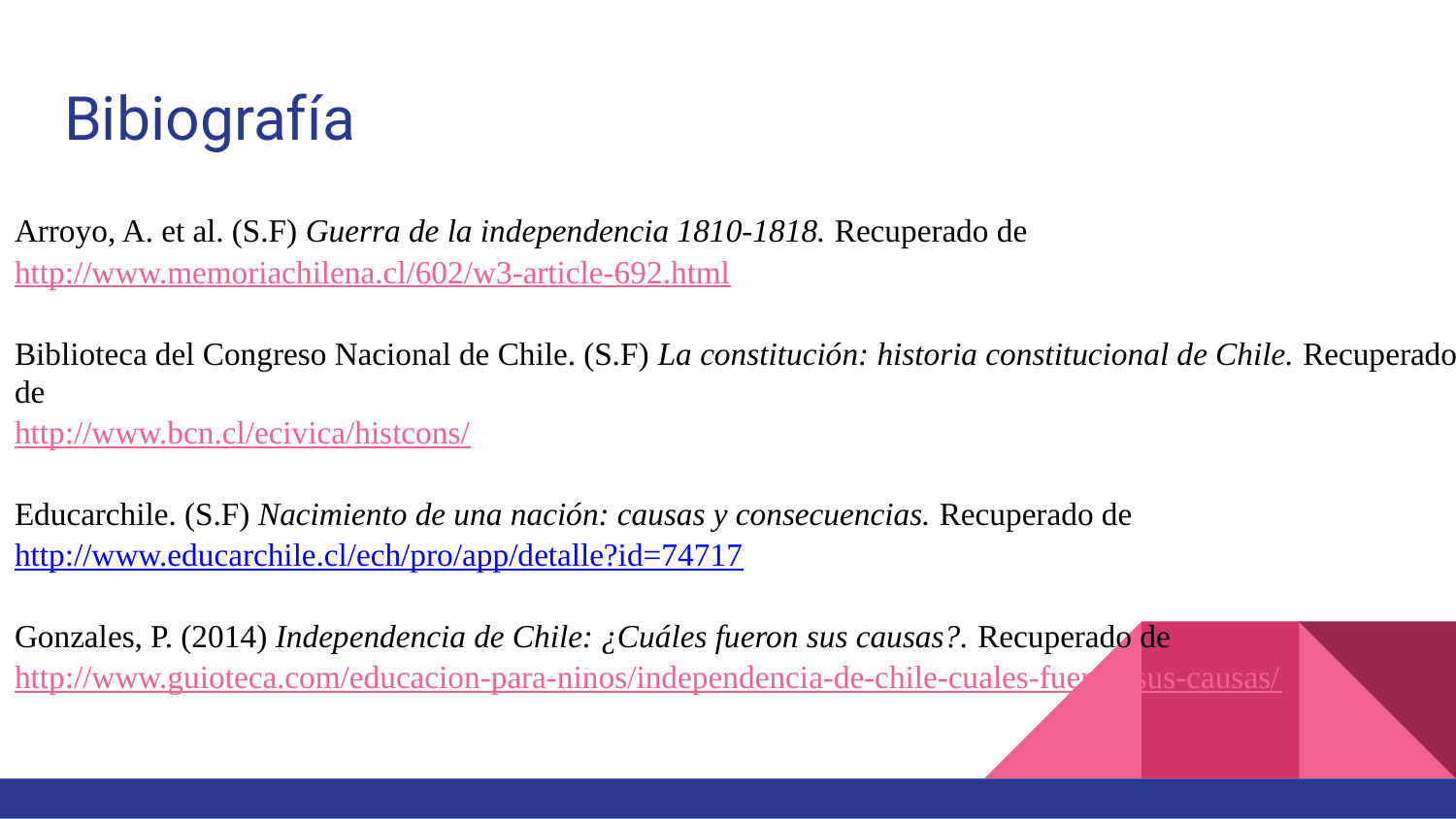

# Bibiografía
Arroyo, A. et al. (S.F) Guerra de la independencia 1810-1818. Recuperado de
http://www.memoriachilena.cl/602/w3-article-692.html

Biblioteca del Congreso Nacional de Chile. (S.F) La constitución: historia constitucional de Chile. Recuperado de
http://www.bcn.cl/ecivica/histcons/

Educarchile. (S.F) Nacimiento de una nación: causas y consecuencias. Recuperado de
http://www.educarchile.cl/ech/pro/app/detalle?id=74717

Gonzales, P. (2014) Independencia de Chile: ¿Cuáles fueron sus causas?. Recuperado de
http://www.guioteca.com/educacion-para-ninos/independencia-de-chile-cuales-fueron-sus-causas/